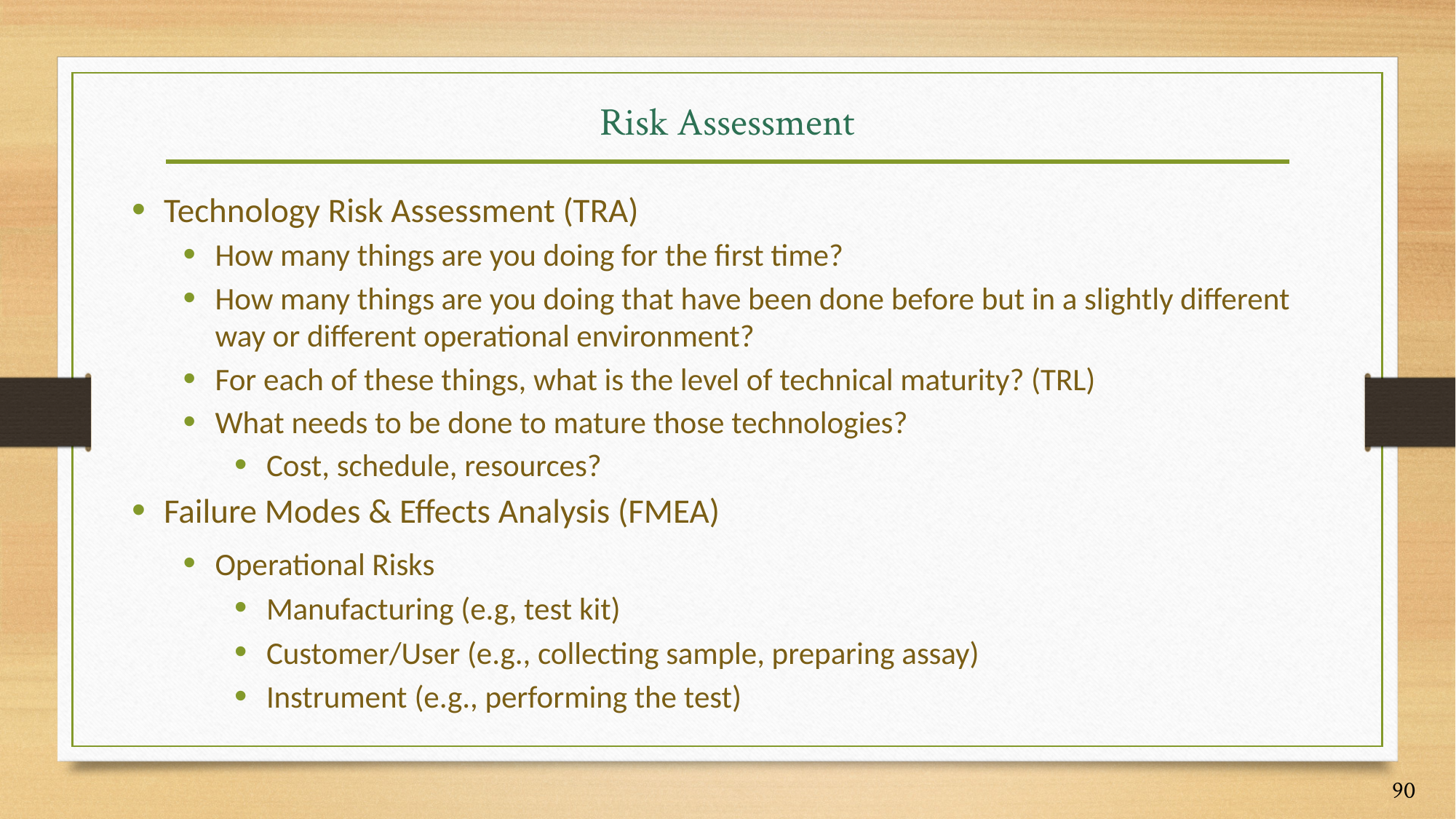

# Risk Assessment
Technology Risk Assessment (TRA)
How many things are you doing for the first time?
How many things are you doing that have been done before but in a slightly different way or different operational environment?
For each of these things, what is the level of technical maturity? (TRL)
What needs to be done to mature those technologies?
Cost, schedule, resources?
Failure Modes & Effects Analysis (FMEA)
Operational Risks
Manufacturing (e.g, test kit)
Customer/User (e.g., collecting sample, preparing assay)
Instrument (e.g., performing the test)

90